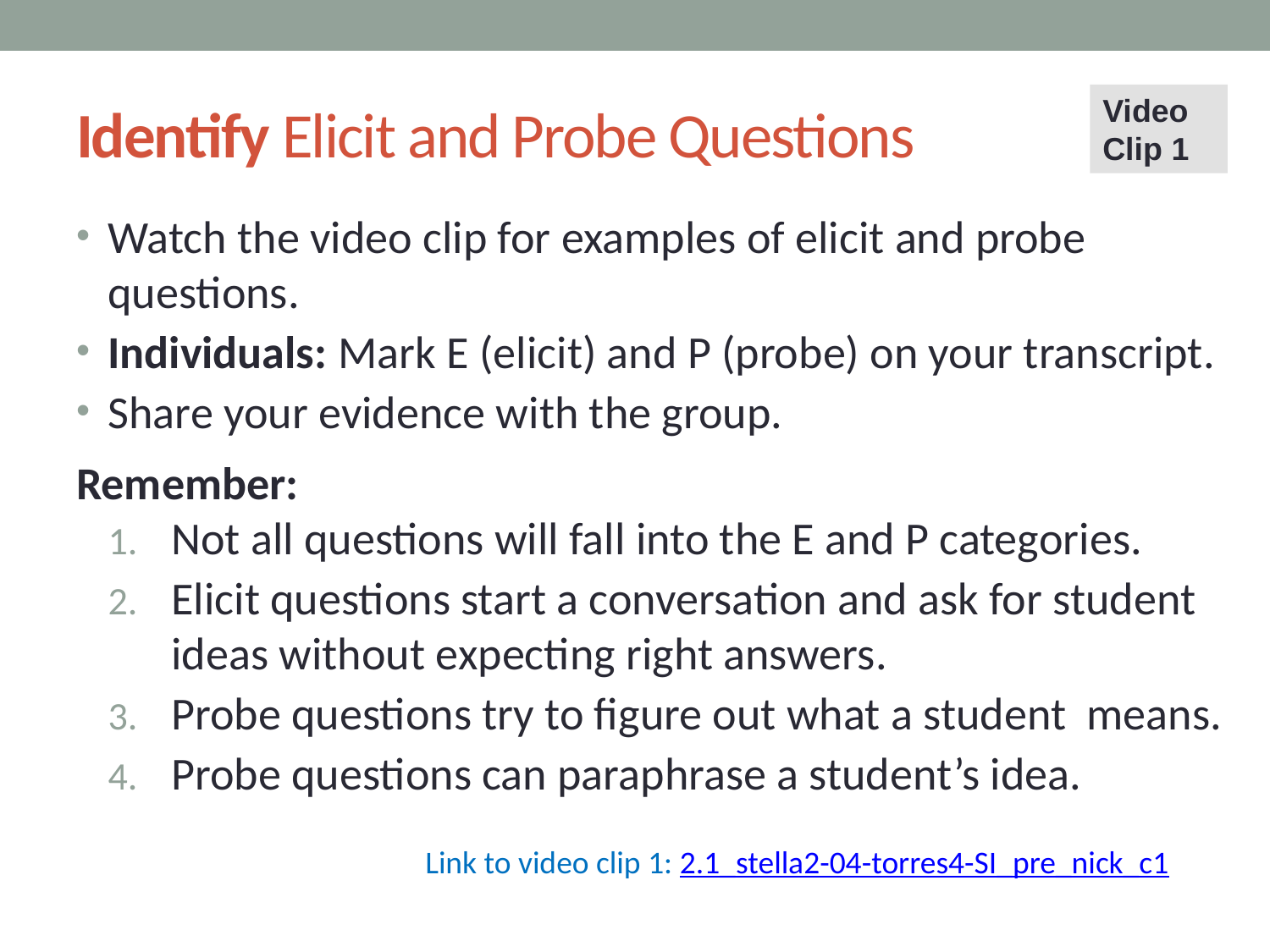

# Identify Elicit and Probe Questions
Video Clip 1
Watch the video clip for examples of elicit and probe questions.
Individuals: Mark E (elicit) and P (probe) on your transcript.
Share your evidence with the group.
Remember:
Not all questions will fall into the E and P categories.
Elicit questions start a conversation and ask for student ideas without expecting right answers.
Probe questions try to figure out what a student  means.
Probe questions can paraphrase a student’s idea.

Link to video clip 1: 2.1_stella2-04-torres4-SI_pre_nick_c1